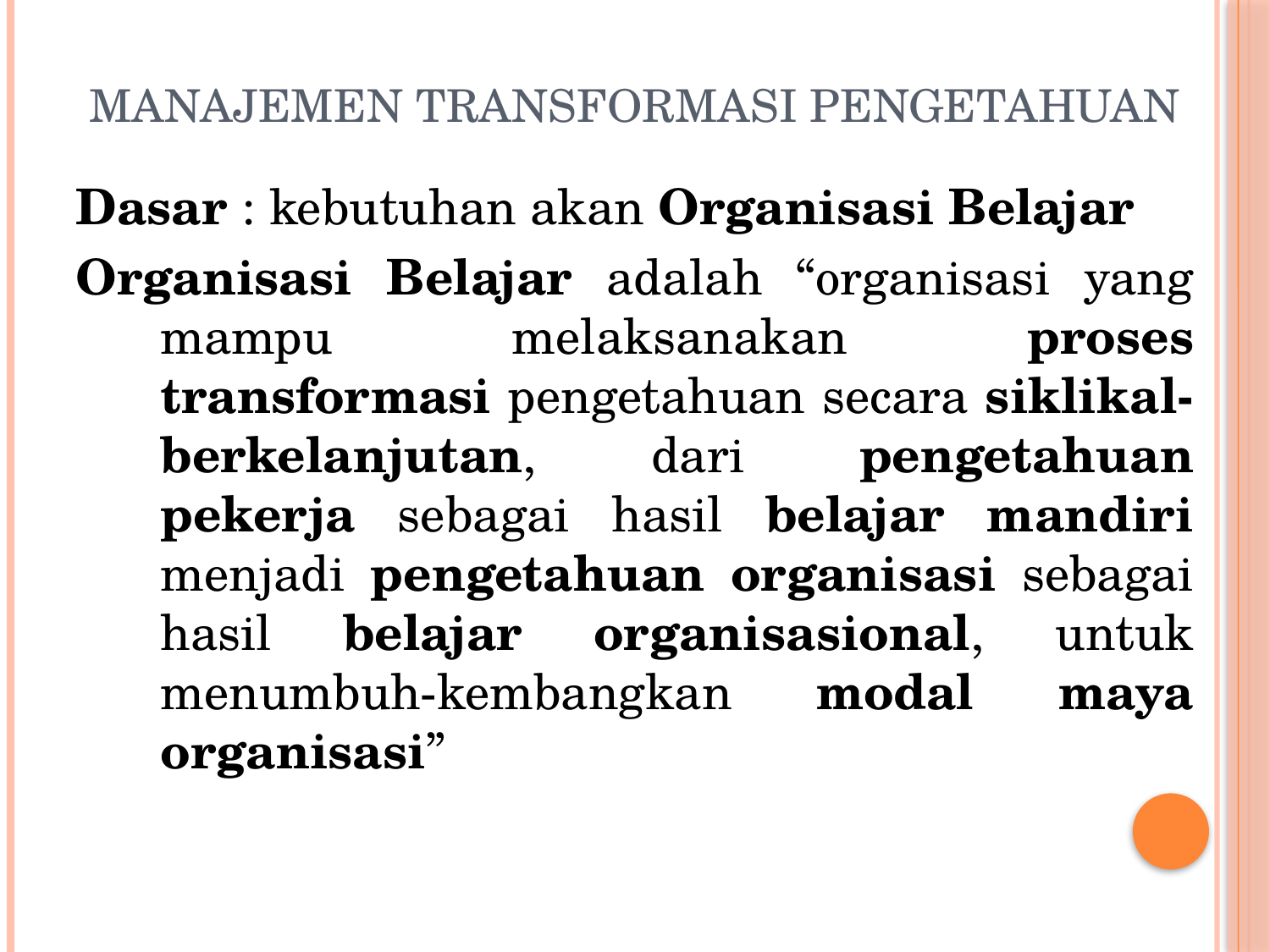

# Manajemen Transformasi Pengetahuan
Dasar : kebutuhan akan Organisasi Belajar
Organisasi Belajar adalah “organisasi yang mampu melaksanakan proses transformasi pengetahuan secara siklikal-berkelanjutan, dari pengetahuan pekerja sebagai hasil belajar mandiri menjadi pengetahuan organisasi sebagai hasil belajar organisasional, untuk menumbuh-kembangkan modal maya organisasi”